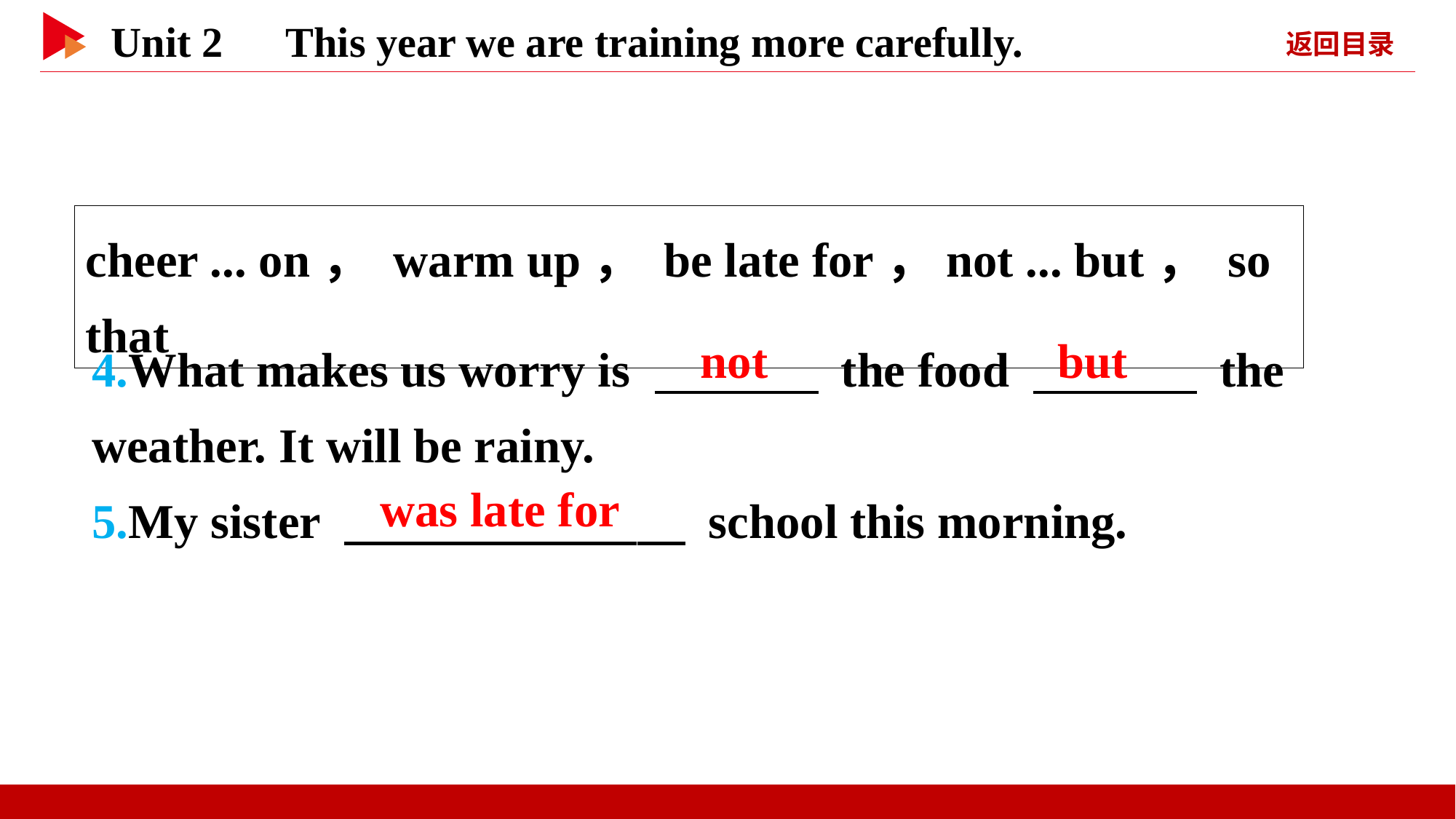

cheer ... on， warm up， be late for，not ... but， so that
4.What makes us worry is 　      　 the food 　      　 the weather. It will be rainy.
5.My sister 　                      　 school this morning.
　not
　but
was late for